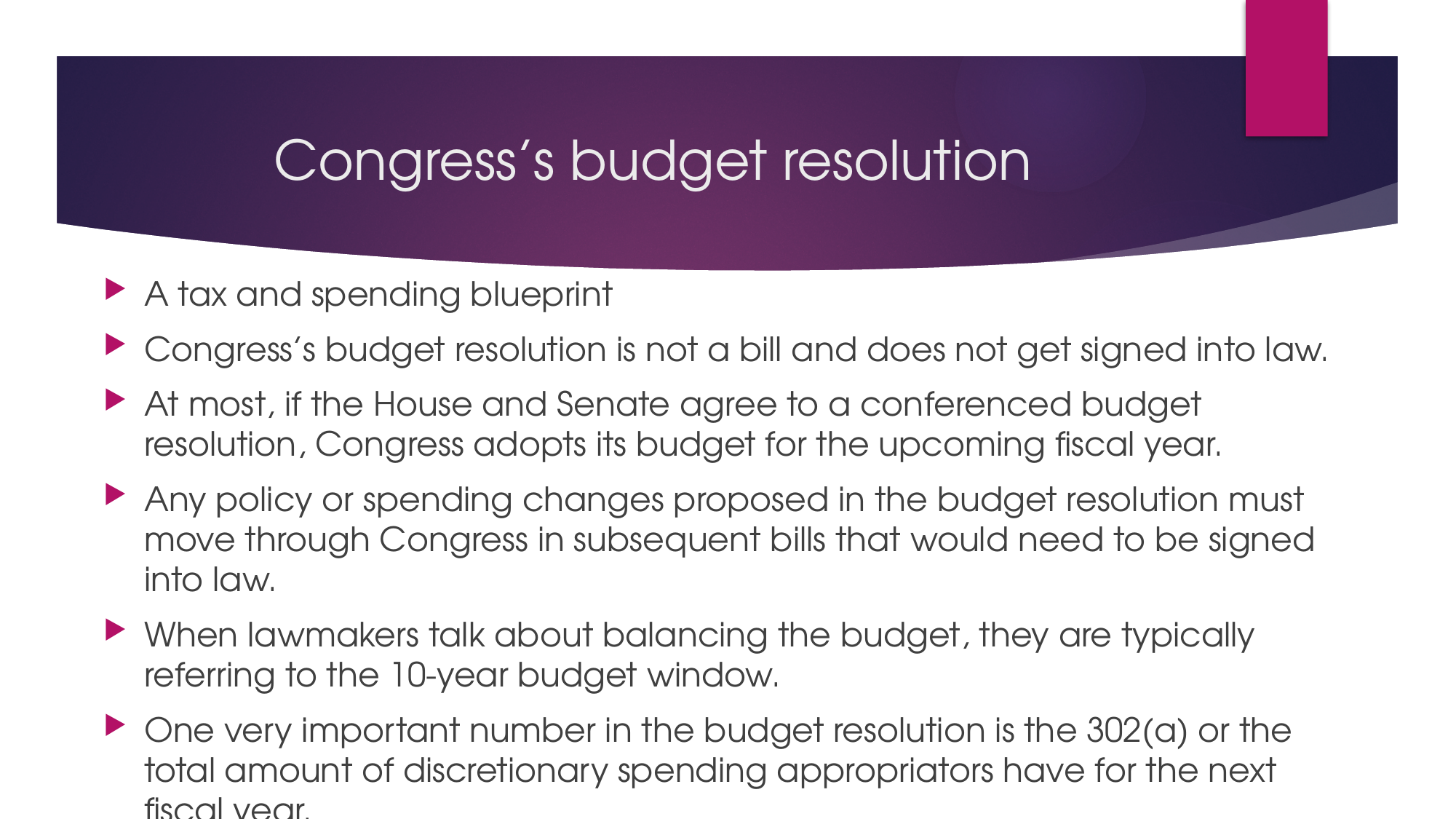

# Congress’s budget resolution
A tax and spending blueprint
Congress’s budget resolution is not a bill and does not get signed into law.
At most, if the House and Senate agree to a conferenced budget resolution, Congress adopts its budget for the upcoming fiscal year.
Any policy or spending changes proposed in the budget resolution must move through Congress in subsequent bills that would need to be signed into law.
When lawmakers talk about balancing the budget, they are typically referring to the 10-year budget window.
One very important number in the budget resolution is the 302(a) or the total amount of discretionary spending appropriators have for the next fiscal year.